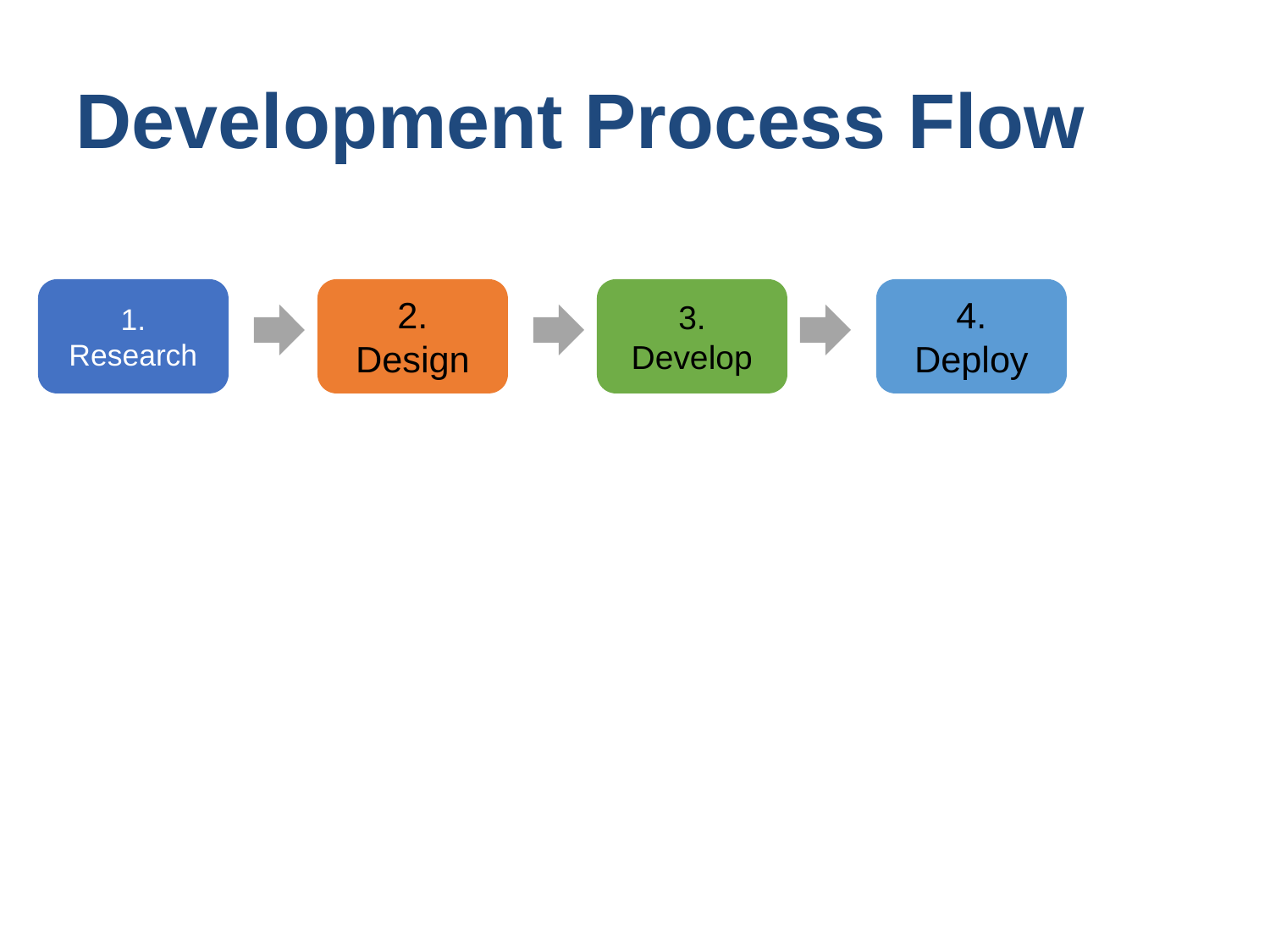

Development Process Flow
1. Research
2. Design
3. Develop
4. Deploy